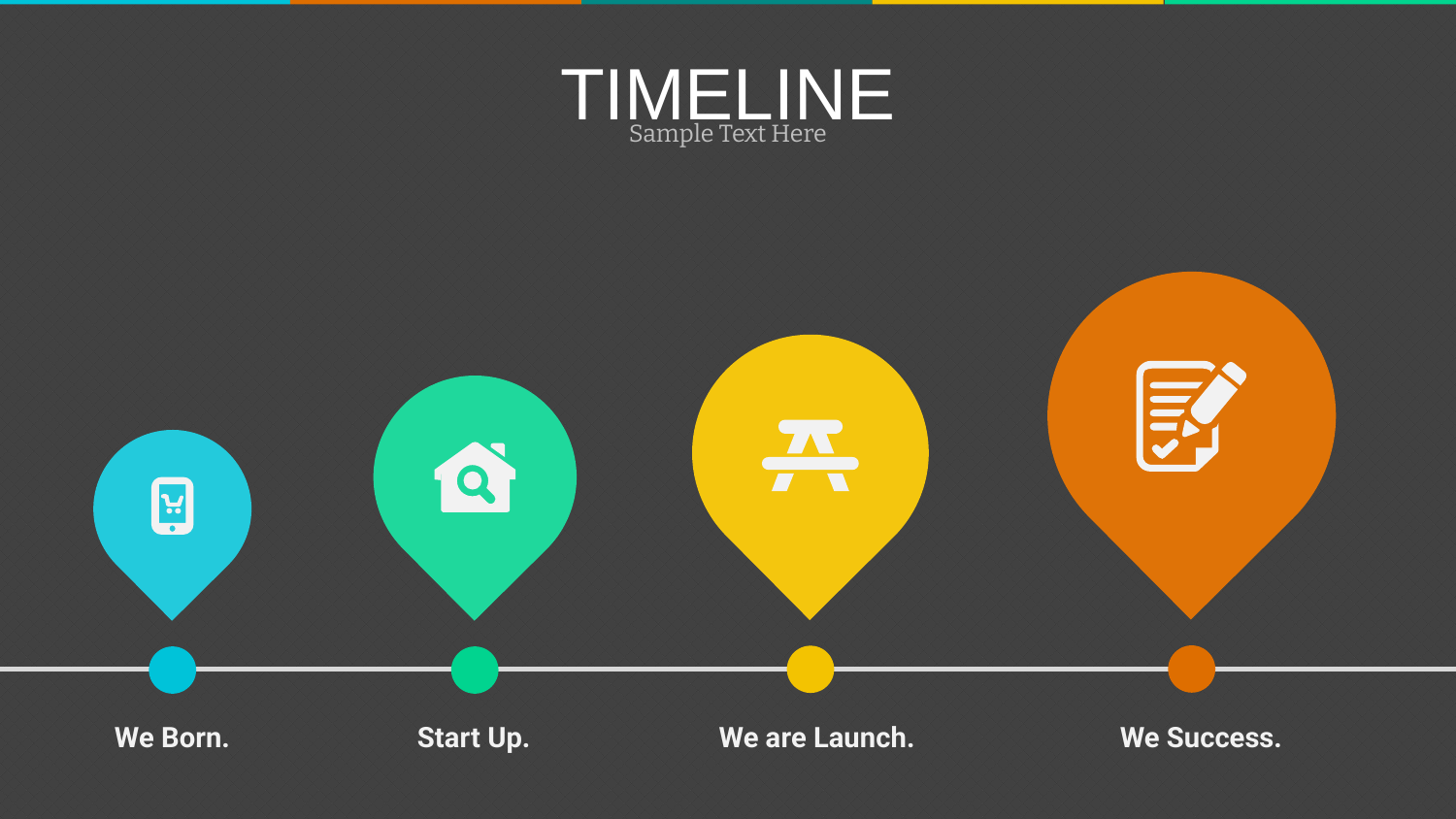

TIMELINE
Sample Text Here

We Born.
Start Up.
We are Launch.
We Success.